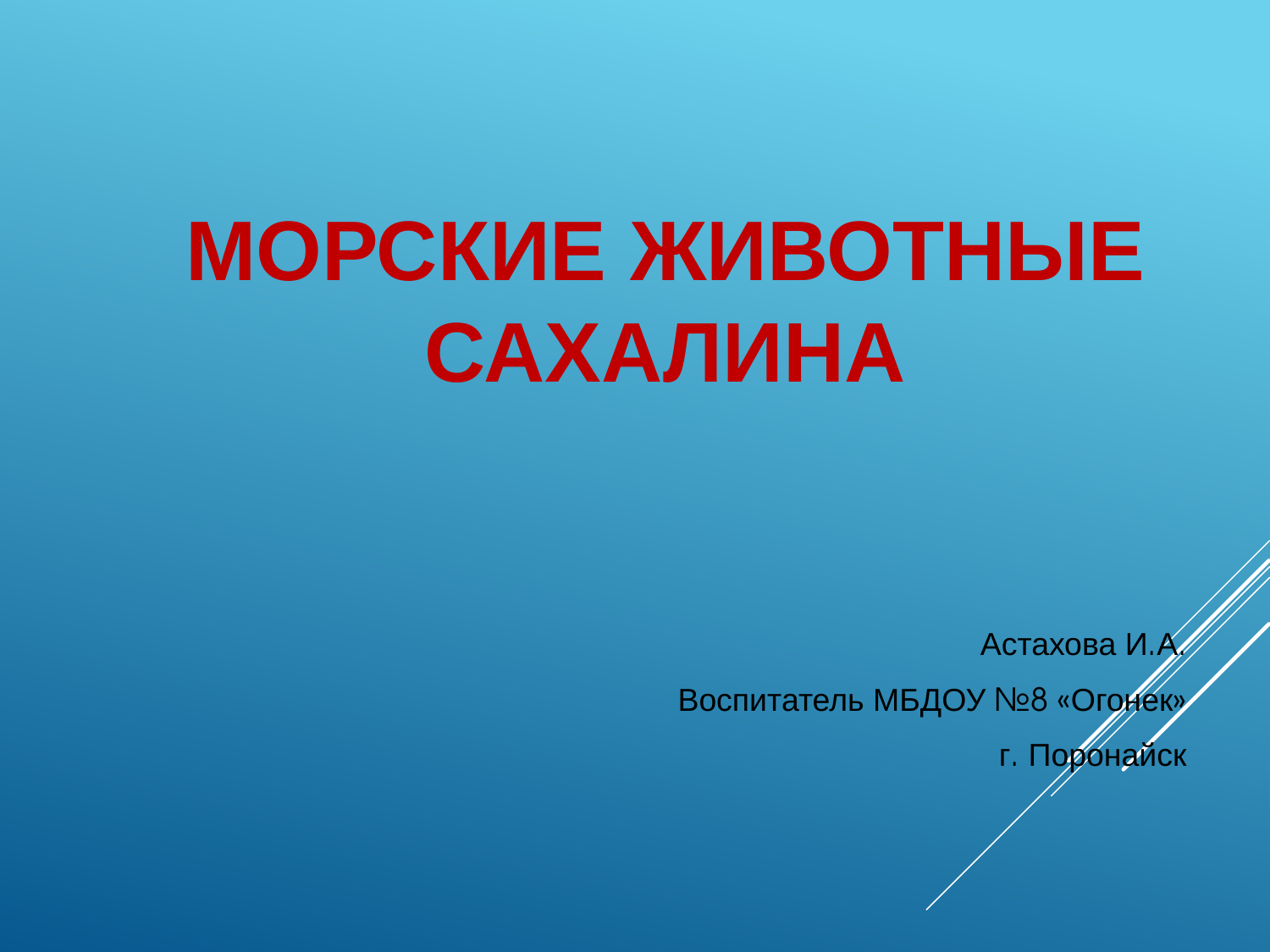

# МОРСКИЕ ЖИВОТНЫЕ Сахалина
Астахова И.А.
Воспитатель МБДОУ №8 «Огонек»
г. Поронайск